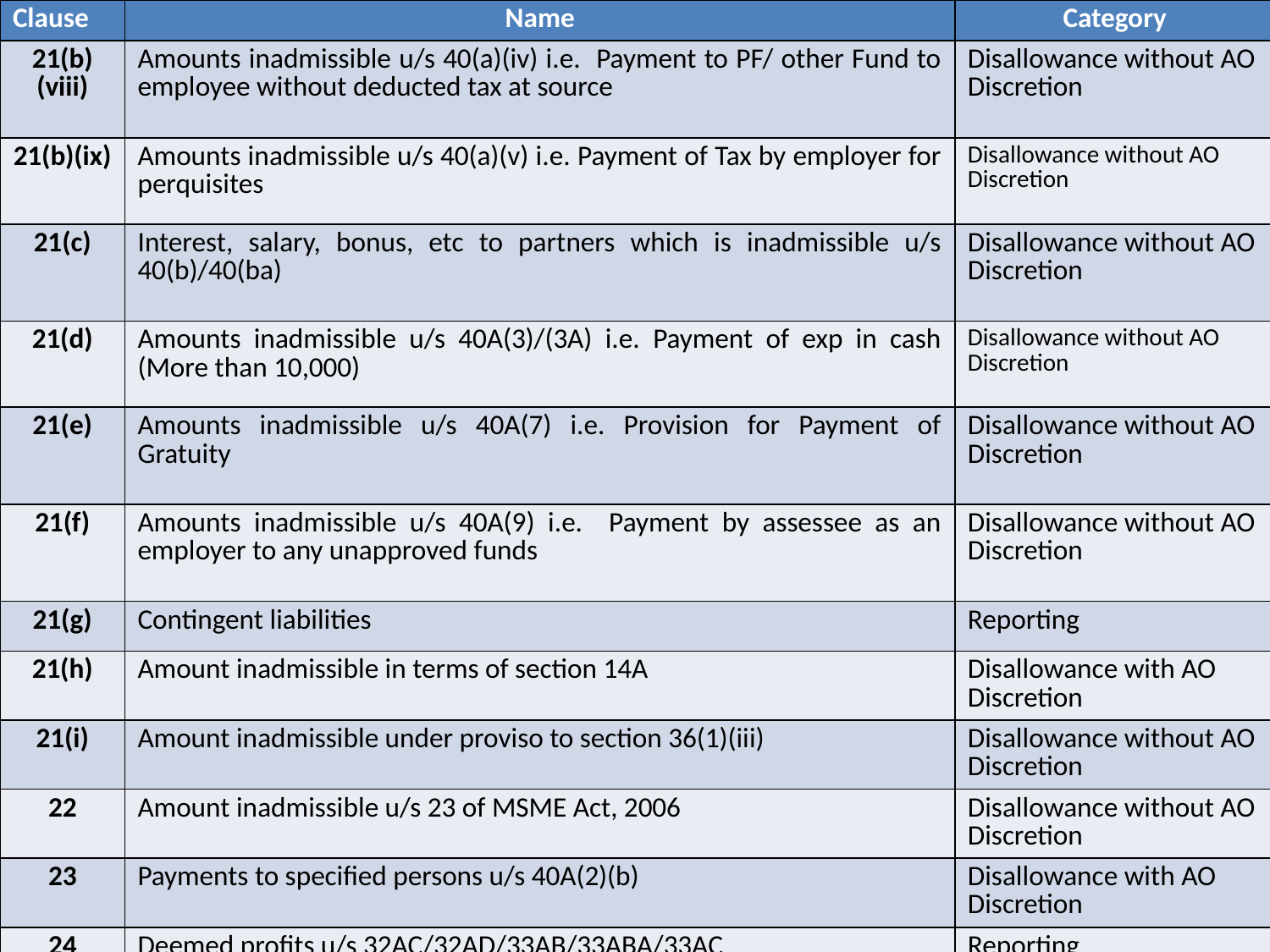

| Clause | Name | Category |
| --- | --- | --- |
| 21(b)(viii) | Amounts inadmissible u/s 40(a)(iv) i.e. Payment to PF/ other Fund to employee without deducted tax at source | Disallowance without AO Discretion |
| 21(b)(ix) | Amounts inadmissible u/s 40(a)(v) i.e. Payment of Tax by employer for perquisites | Disallowance without AO Discretion |
| 21(c) | Interest, salary, bonus, etc to partners which is inadmissible u/s 40(b)/40(ba) | Disallowance without AO Discretion |
| 21(d) | Amounts inadmissible u/s 40A(3)/(3A) i.e. Payment of exp in cash (More than 10,000) | Disallowance without AO Discretion |
| 21(e) | Amounts inadmissible u/s 40A(7) i.e. Provision for Payment of Gratuity | Disallowance without AO Discretion |
| 21(f) | Amounts inadmissible u/s 40A(9) i.e. Payment by assessee as an employer to any unapproved funds | Disallowance without AO Discretion |
| 21(g) | Contingent liabilities | Reporting |
| 21(h) | Amount inadmissible in terms of section 14A | Disallowance with AO Discretion |
| 21(i) | Amount inadmissible under proviso to section 36(1)(iii) | Disallowance without AO Discretion |
| 22 | Amount inadmissible u/s 23 of MSME Act, 2006 | Disallowance without AO Discretion |
| 23 | Payments to specified persons u/s 40A(2)(b) | Disallowance with AO Discretion |
| 24 | Deemed profits u/s 32AC/32AD/33AB/33ABA/33AC | Reporting |
| 25 | Profits chargeable u/s 41 | Disallowance |